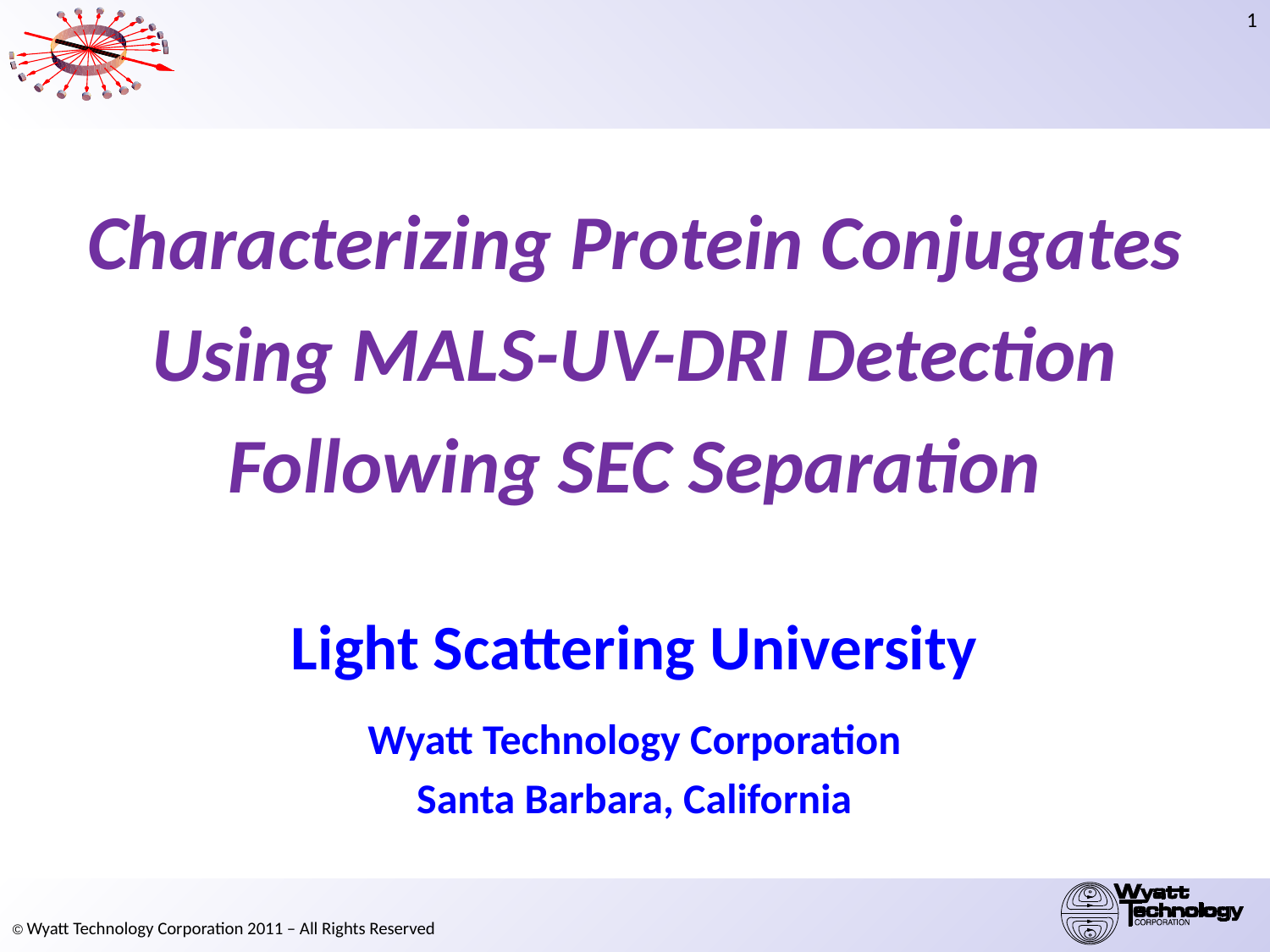

Characterizing Protein Conjugates Using MALS-UV-DRI Detection Following SEC Separation
Light Scattering University
Wyatt Technology Corporation
Santa Barbara, California